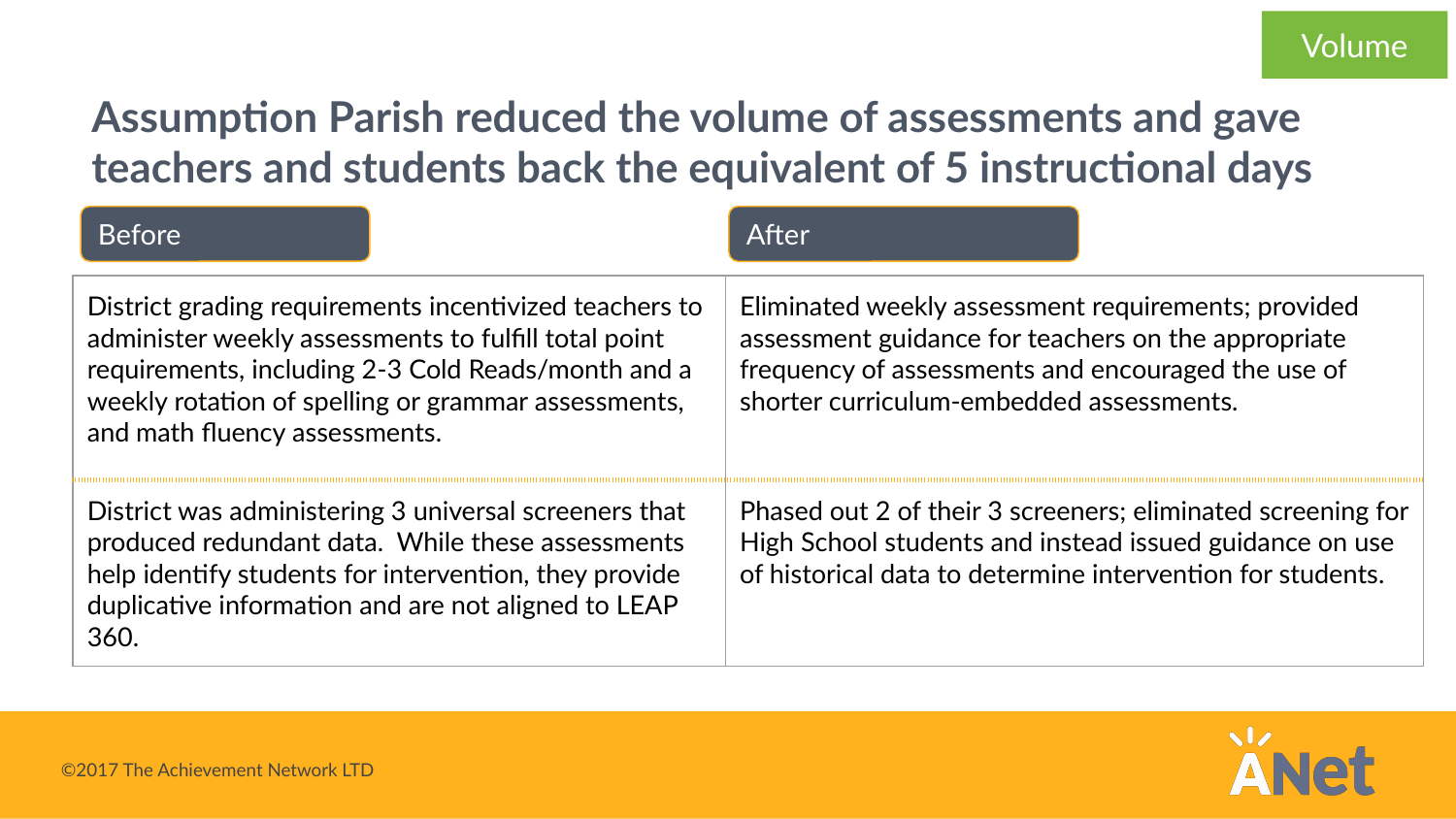

Volume
# Assumption Parish reduced the volume of assessments and gave teachers and students back the equivalent of 5 instructional days 5 instructional days given back to teachers and kids
Before
After
| District grading requirements incentivized teachers to administer weekly assessments to fulfill total point requirements, including 2-3 Cold Reads/month and a weekly rotation of spelling or grammar assessments, and math fluency assessments. | Eliminated weekly assessment requirements; provided assessment guidance for teachers on the appropriate frequency of assessments and encouraged the use of shorter curriculum-embedded assessments. |
| --- | --- |
| District was administering 3 universal screeners that produced redundant data. While these assessments help identify students for intervention, they provide duplicative information and are not aligned to LEAP 360. | Phased out 2 of their 3 screeners; eliminated screening for High School students and instead issued guidance on use of historical data to determine intervention for students. |
©2017 The Achievement Network LTD